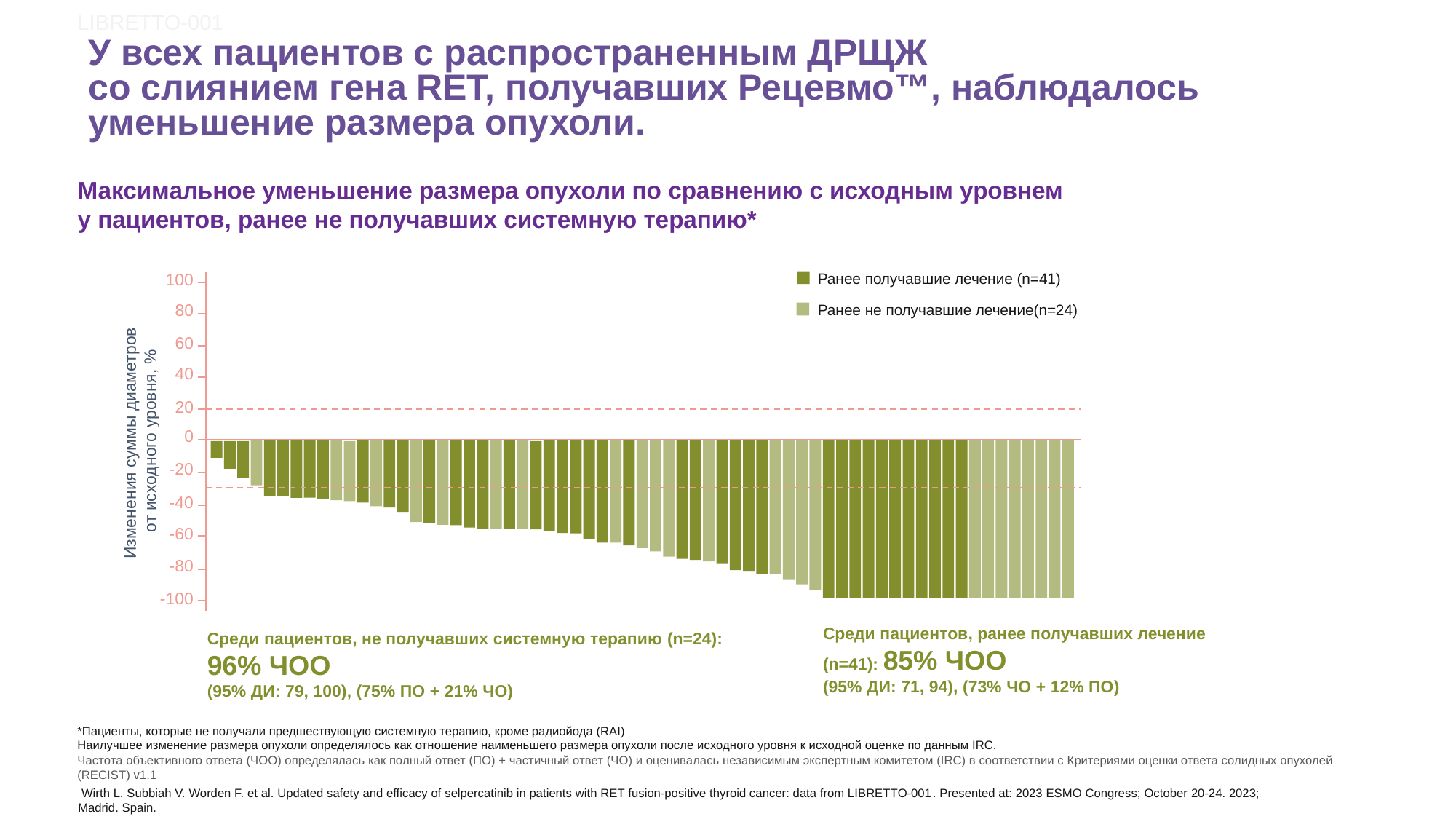

LIBRETTO-001
# У всех пациентов с распространенным ДРЩЖ со слиянием гена RET, получавших Рецевмо™, наблюдалось уменьшение размера опухоли.
Максимальное уменьшение размера опухоли по сравнению с исходным уровнем
у пациентов, ранее не получавших системную терапию*
100
80
60
40
20
0
-20
-40
-60
-80
-100
Изменения суммы диаметров от исходного уровня, %

Ранее получавшие лечение (n=41)

Ранее не получавшие лечение(n=24)

Среди пациентов, ранее получавших лечение (n=41): 85% ЧОО
(95% ДИ: 71, 94), (73% ЧО + 12% ПО)
Среди пациентов, не получавших системную терапию (n=24):
96% ЧОО
(95% ДИ: 79, 100), (75% ПО + 21% ЧО)
*Пациенты, которые не получали предшествующую системную терапию, кроме радиойода (RAI)
Наилучшее изменение размера опухоли определялось как отношение наименьшего размера опухоли после исходного уровня к исходной оценке по данным IRC.
Частота объективного ответа (ЧОО) определялась как полный ответ (ПО) + частичный ответ (ЧО) и оценивалась независимым экспертным комитетом (IRC) в соответствии с Критериями оценки ответа солидных опухолей (RECIST) v1.1
 Wirth L. Subbiah V. Worden F. et al. Updated safety and effiсасу оf selpercatinib in patients with RET fusion-positive thyroid cancer: data from LIBRETTO-001. Presented at: 2023 ESMO Congress; October 20-24. 2023; Madrid. Spain.